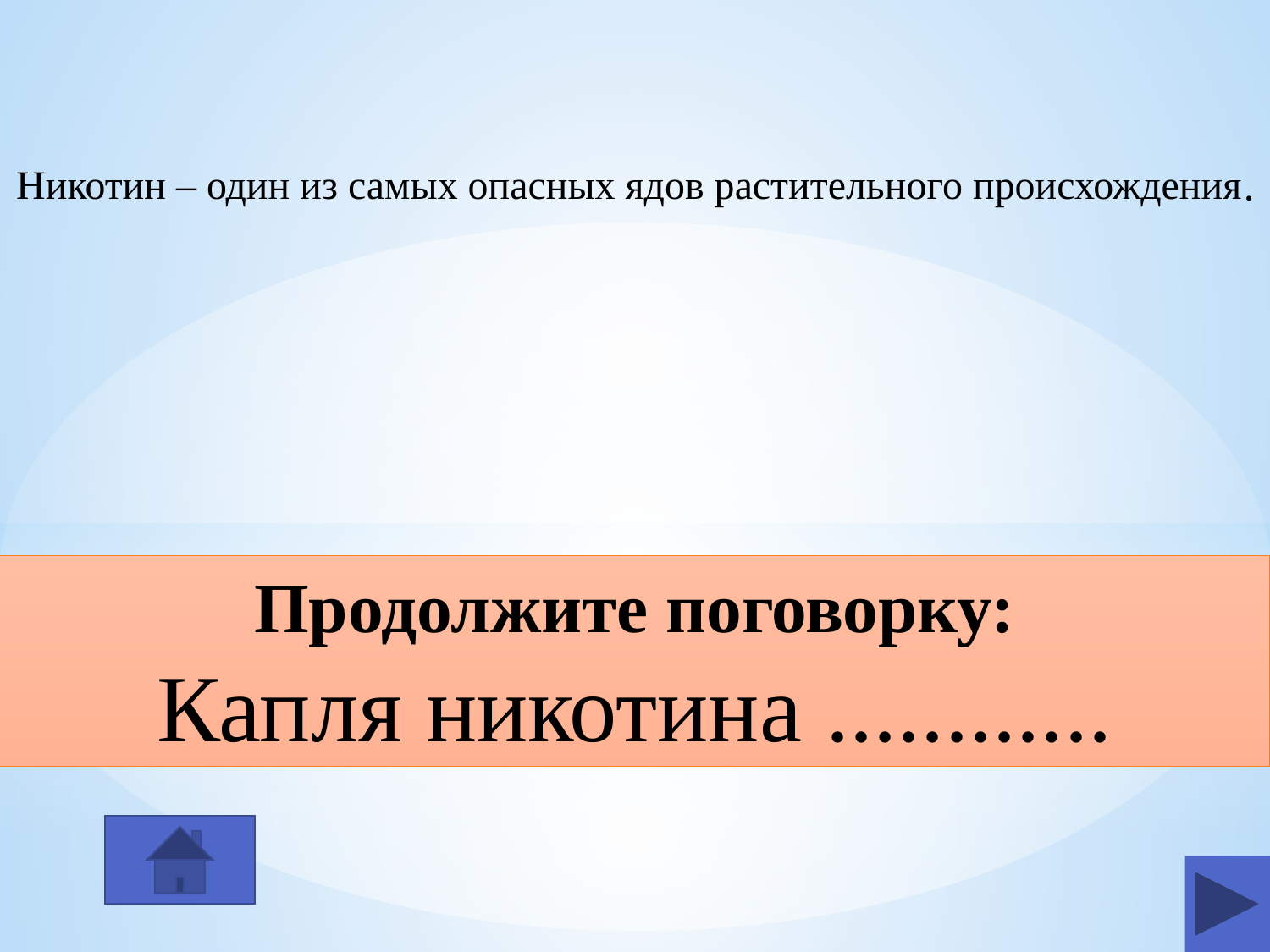

# Никотин – один из самых опасных ядов растительного происхождения.
Продолжите поговорку:
Капля никотина ............